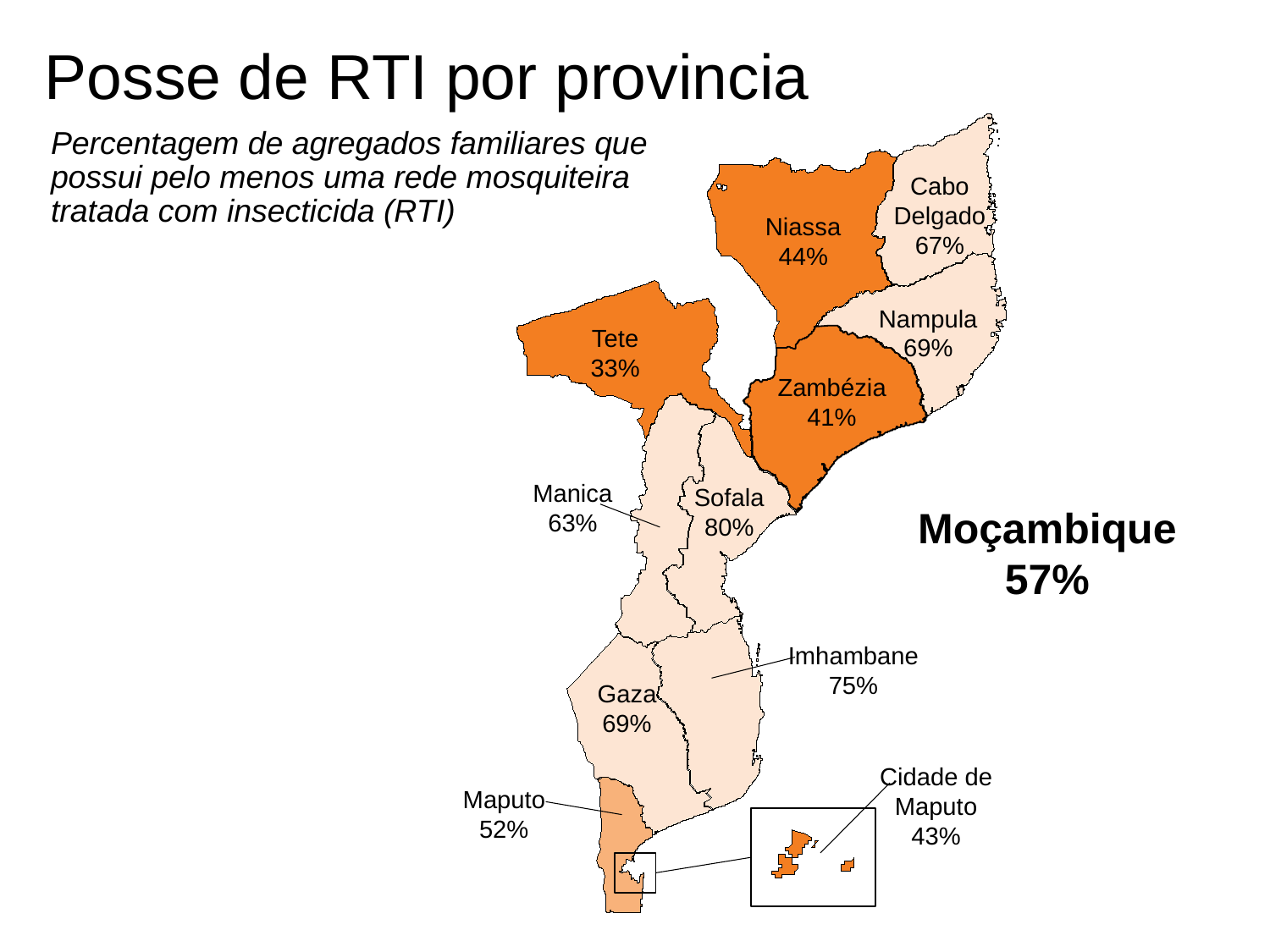

Posse de RTI por provincia

Percentagem de agregados familiares que possui pelo menos uma rede mosquiteira tratada com insecticida (RTI)

Cabo Delgado
67%
Niassa
44%

Nampula
69%
Tete
33%

Zambézia
41%

Manica
63%
Sofala
80%
Moçambique
57%

Imhambane
75%
Gaza
69%
Cidade de Maputo
43%

Maputo
52%